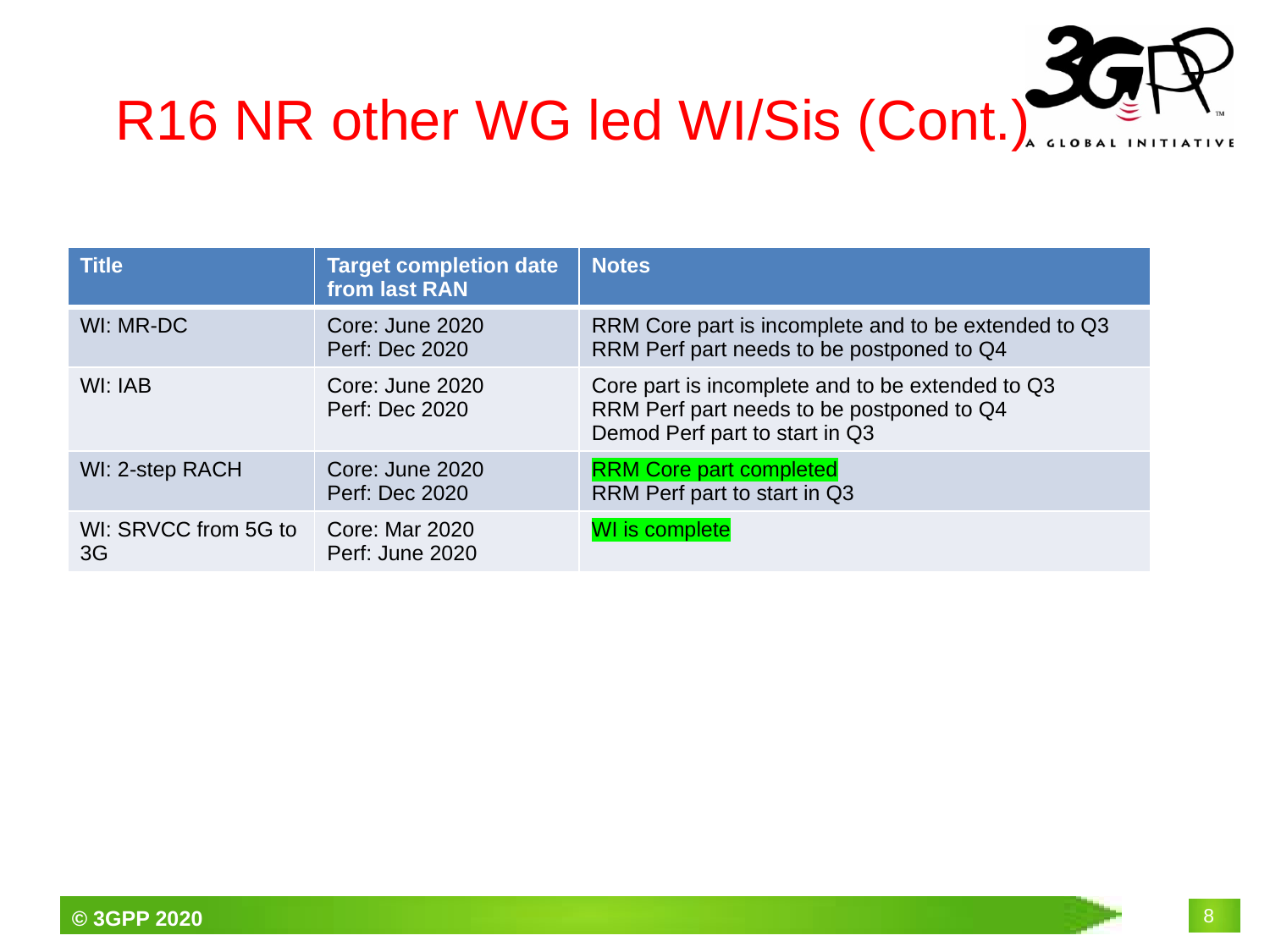

# R16 NR other WG led WI/Sis (Cont.)
| Title | Target completion date from last RAN | Notes |
| --- | --- | --- |
| WI: MR-DC | Core: June 2020 Perf: Dec 2020 | RRM Core part is incomplete and to be extended to Q3 RRM Perf part needs to be postponed to Q4 |
| WI: IAB | Core: June 2020 Perf: Dec 2020 | Core part is incomplete and to be extended to Q3 RRM Perf part needs to be postponed to Q4 Demod Perf part to start in Q3 |
| WI: 2-step RACH | Core: June 2020 Perf: Dec 2020 | RRM Core part completed RRM Perf part to start in Q3 |
| WI: SRVCC from 5G to 3G | Core: Mar 2020 Perf: June 2020 | WI is complete |
8